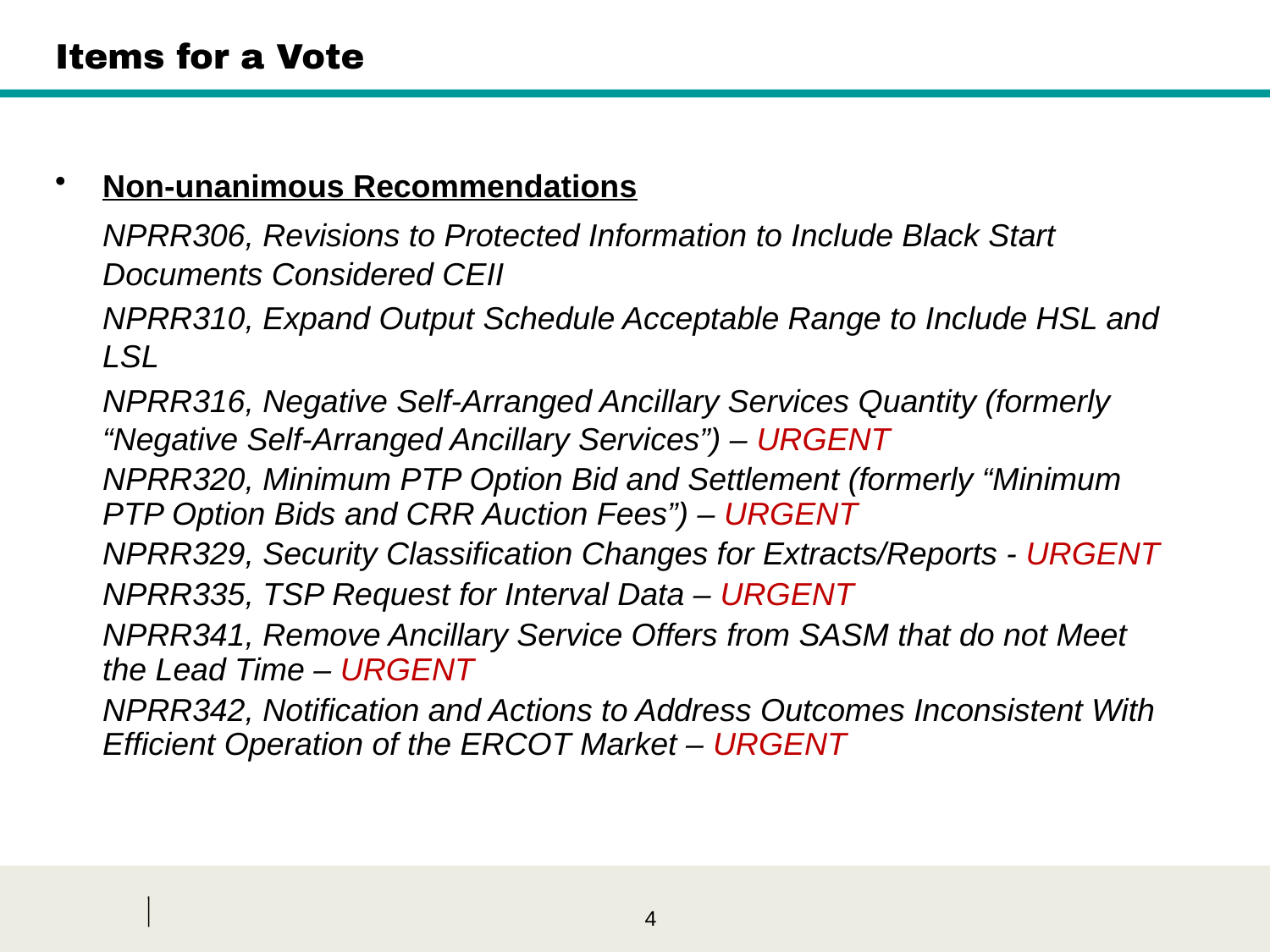

Items for a Vote

Non-unanimous Recommendations
	NPRR306, Revisions to Protected Information to Include Black Start Documents Considered CEII
	NPRR310, Expand Output Schedule Acceptable Range to Include HSL and LSL
	NPRR316, Negative Self-Arranged Ancillary Services Quantity (formerly “Negative Self-Arranged Ancillary Services”) – URGENT
	NPRR320, Minimum PTP Option Bid and Settlement (formerly “Minimum PTP Option Bids and CRR Auction Fees”) – URGENT
	NPRR329, Security Classification Changes for Extracts/Reports - URGENT
	NPRR335, TSP Request for Interval Data – URGENT
	NPRR341, Remove Ancillary Service Offers from SASM that do not Meet the Lead Time – URGENT
	NPRR342, Notification and Actions to Address Outcomes Inconsistent With Efficient Operation of the ERCOT Market – URGENT